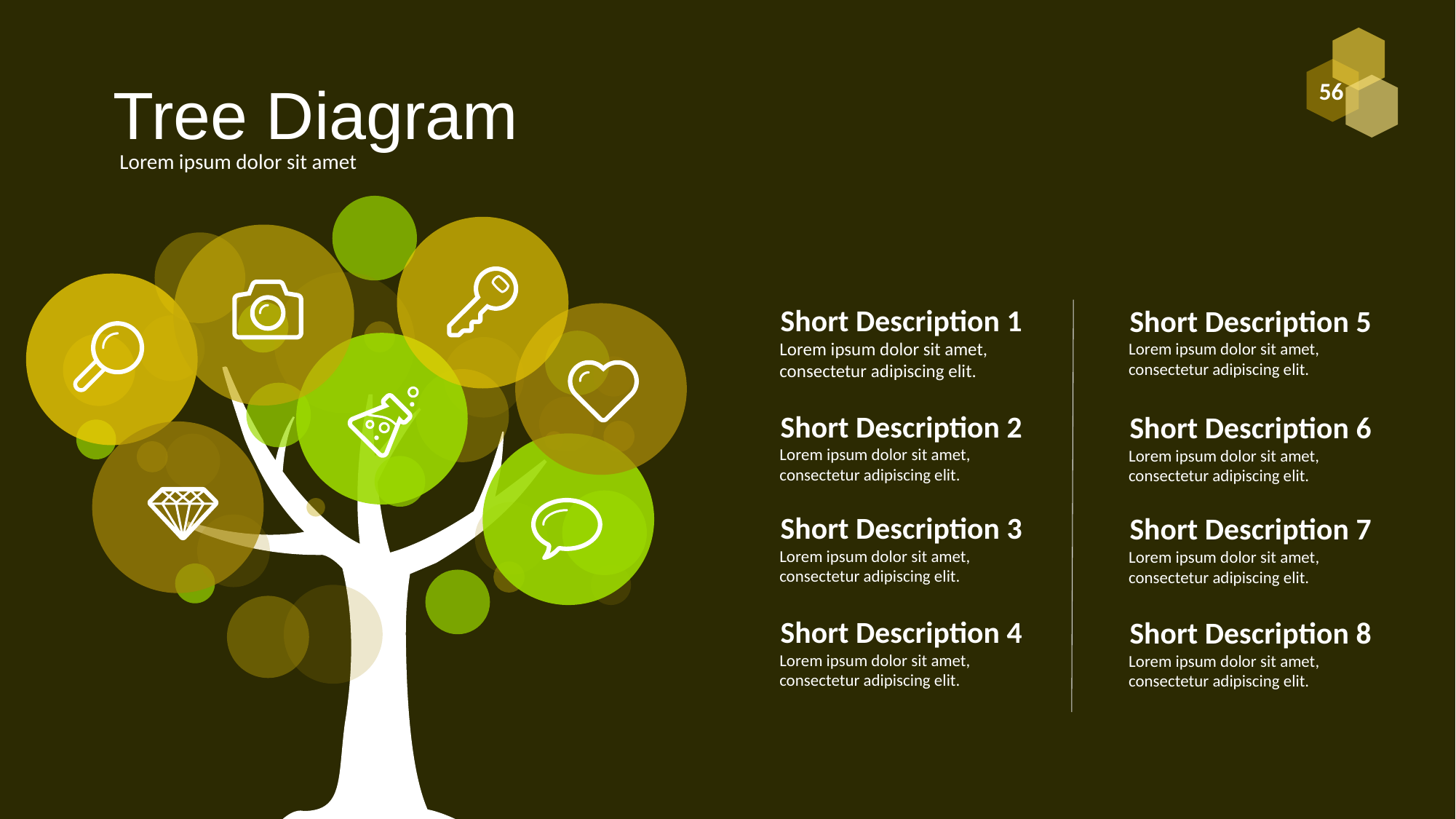

# Tree Diagram
Lorem ipsum dolor sit amet

Short Description 1
Lorem ipsum dolor sit amet, consectetur adipiscing elit.
Short Description 5
Lorem ipsum dolor sit amet, consectetur adipiscing elit.
Short Description 2
Lorem ipsum dolor sit amet, consectetur adipiscing elit.
Short Description 6
Lorem ipsum dolor sit amet, consectetur adipiscing elit.
Short Description 3
Lorem ipsum dolor sit amet, consectetur adipiscing elit.
Short Description 7
Lorem ipsum dolor sit amet, consectetur adipiscing elit.
Short Description 4
Lorem ipsum dolor sit amet, consectetur adipiscing elit.
Short Description 8
Lorem ipsum dolor sit amet, consectetur adipiscing elit.